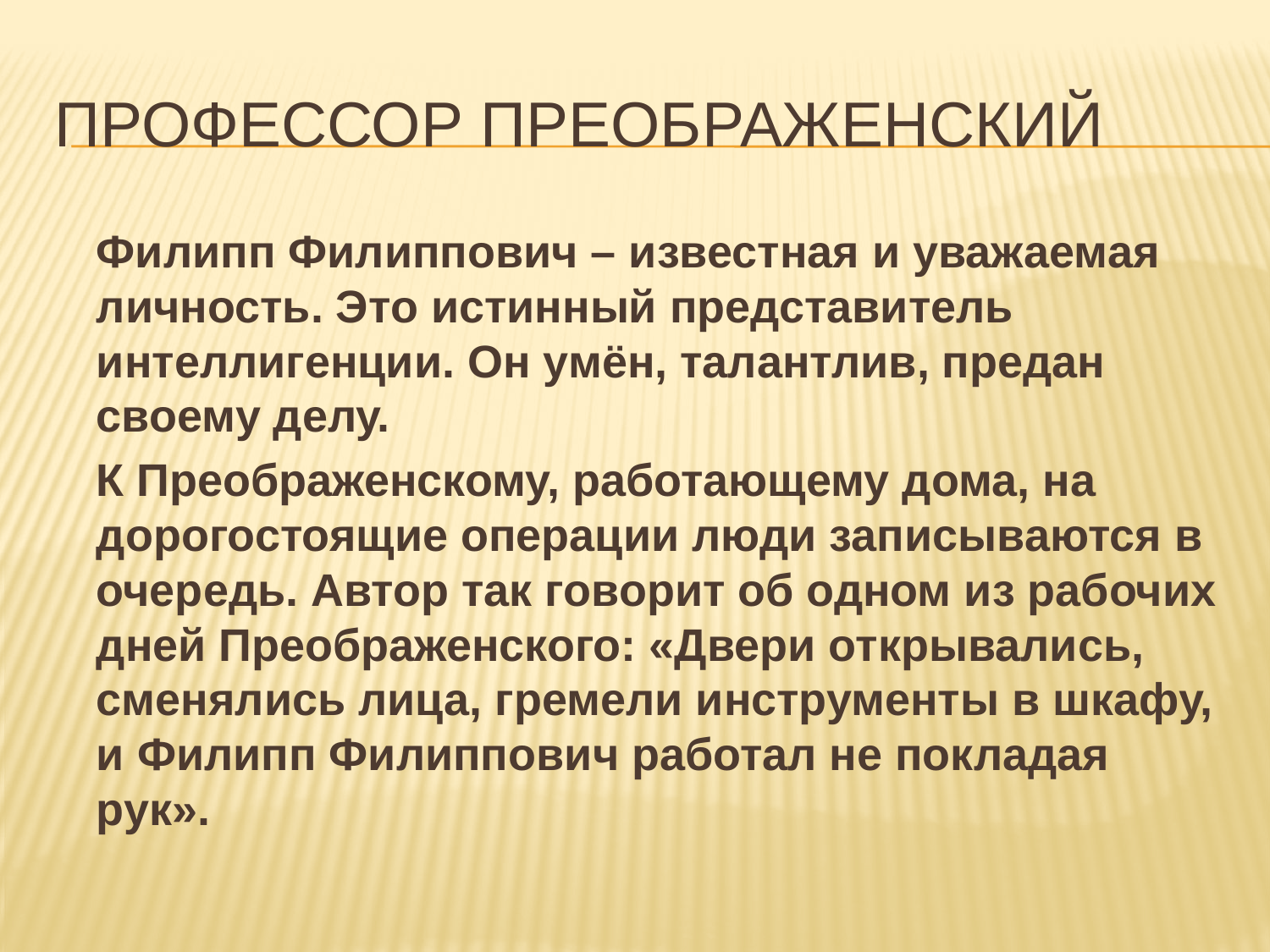

# Профессор Преображенский
	Филипп Филиппович – известная и уважаемая личность. Это истинный представитель интеллигенции. Он умён, талантлив, предан своему делу.
	К Преображенскому, работающему дома, на дорогостоящие операции люди записываются в очередь. Автор так говорит об одном из рабочих дней Преображенского: «Двери открывались, сменялись лица, гремели инструменты в шкафу, и Филипп Филиппович работал не покладая рук».